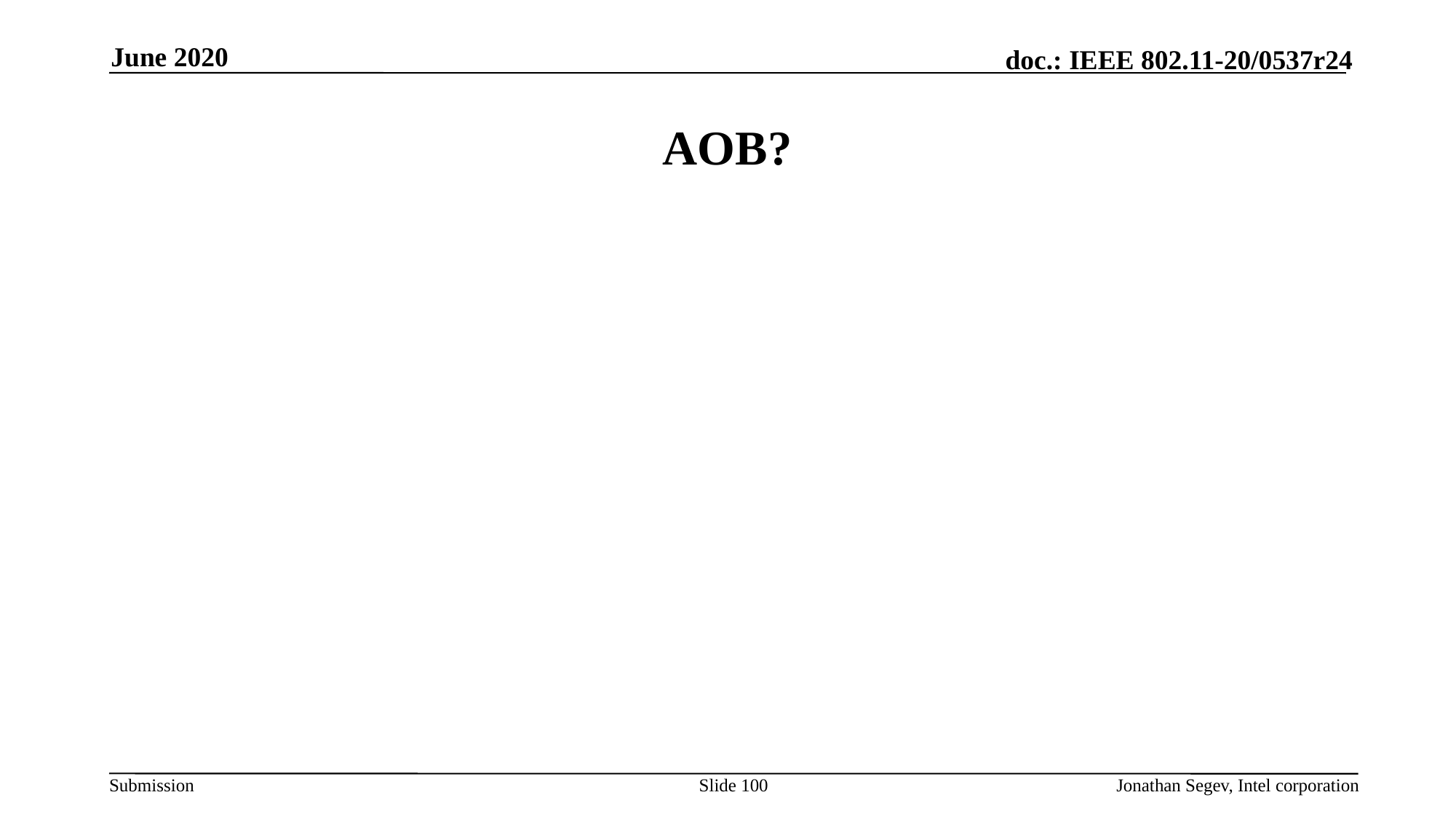

June 2020
# AOB?

Slide 100
Jonathan Segev, Intel corporation